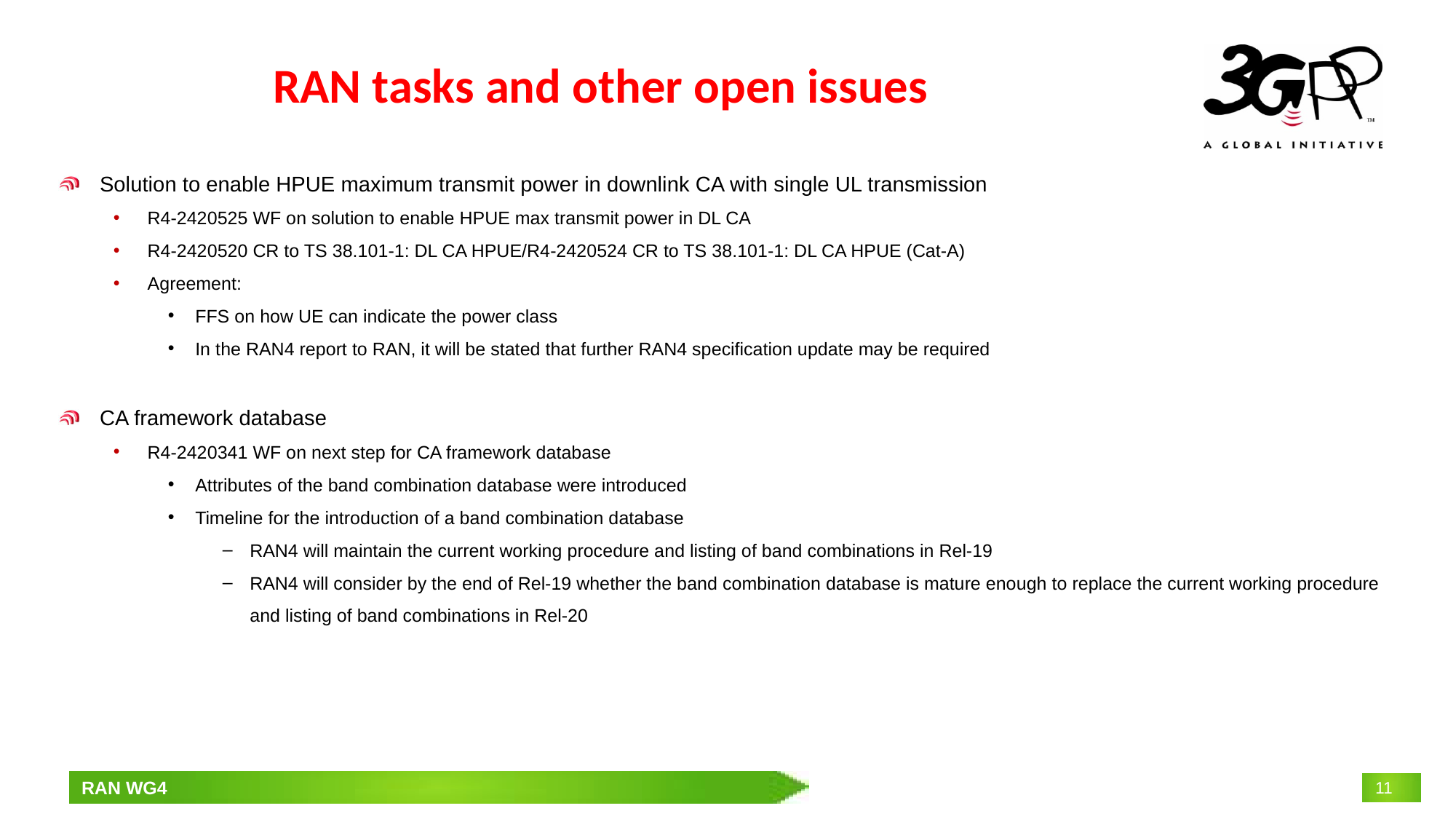

# RAN tasks and other open issues
Solution to enable HPUE maximum transmit power in downlink CA with single UL transmission
R4-2420525 WF on solution to enable HPUE max transmit power in DL CA
R4-2420520 CR to TS 38.101-1: DL CA HPUE/R4-2420524 CR to TS 38.101-1: DL CA HPUE (Cat-A)
Agreement:
FFS on how UE can indicate the power class
In the RAN4 report to RAN, it will be stated that further RAN4 specification update may be required

CA framework database
R4-2420341 WF on next step for CA framework database
Attributes of the band combination database were introduced
Timeline for the introduction of a band combination database
RAN4 will maintain the current working procedure and listing of band combinations in Rel-19
RAN4 will consider by the end of Rel-19 whether the band combination database is mature enough to replace the current working procedure and listing of band combinations in Rel-20